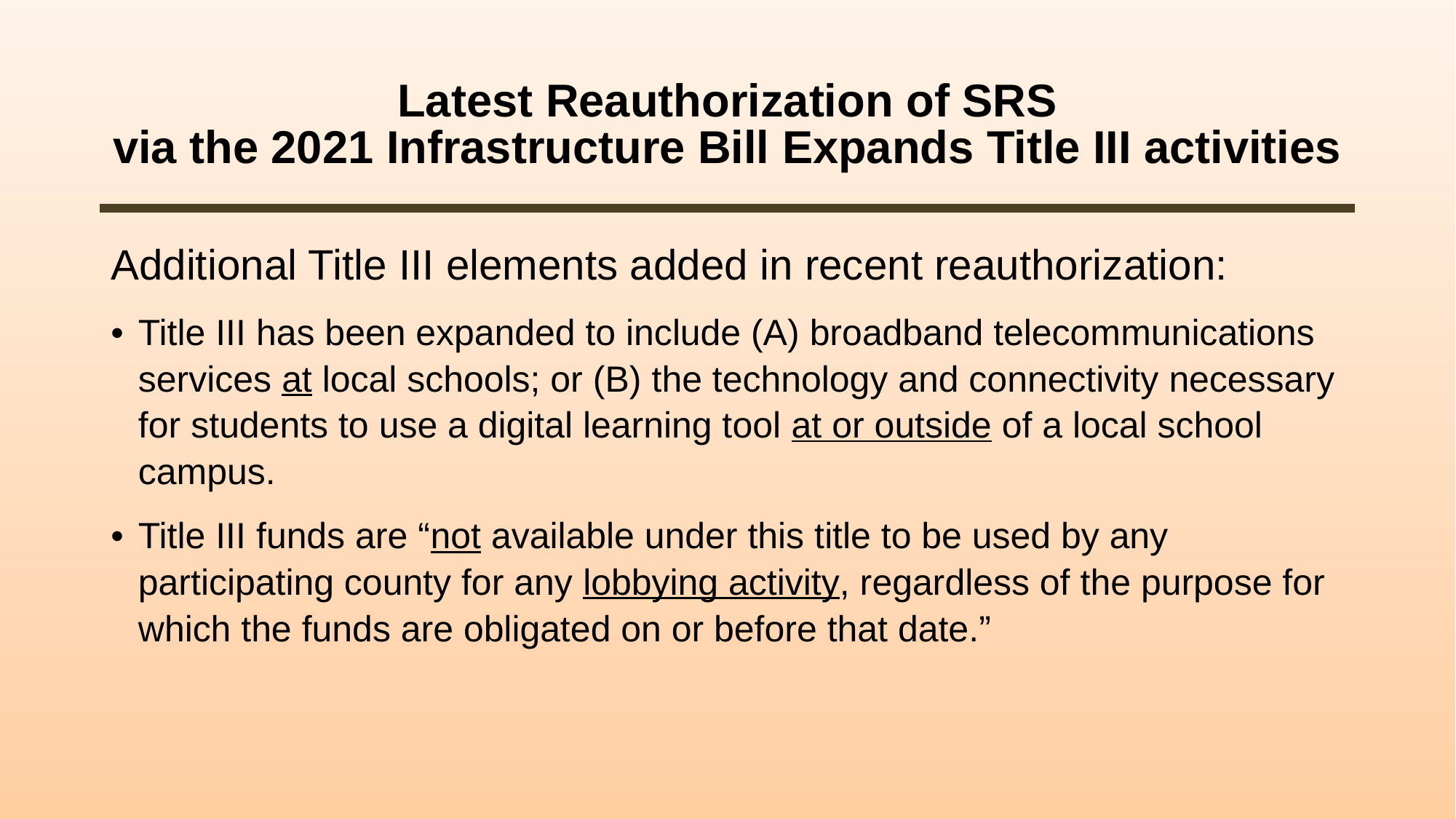

# Latest Reauthorization of SRS via the 2021 Infrastructure Bill Expands Title III activities
Additional Title III elements added in recent reauthorization:
Title III has been expanded to include (A) broadband telecommunications services at local schools; or (B) the technology and connectivity necessary for students to use a digital learning tool at or outside of a local school campus.
Title III funds are “not available under this title to be used by any participating county for any lobbying activity, regardless of the purpose for which the funds are obligated on or before that date.”